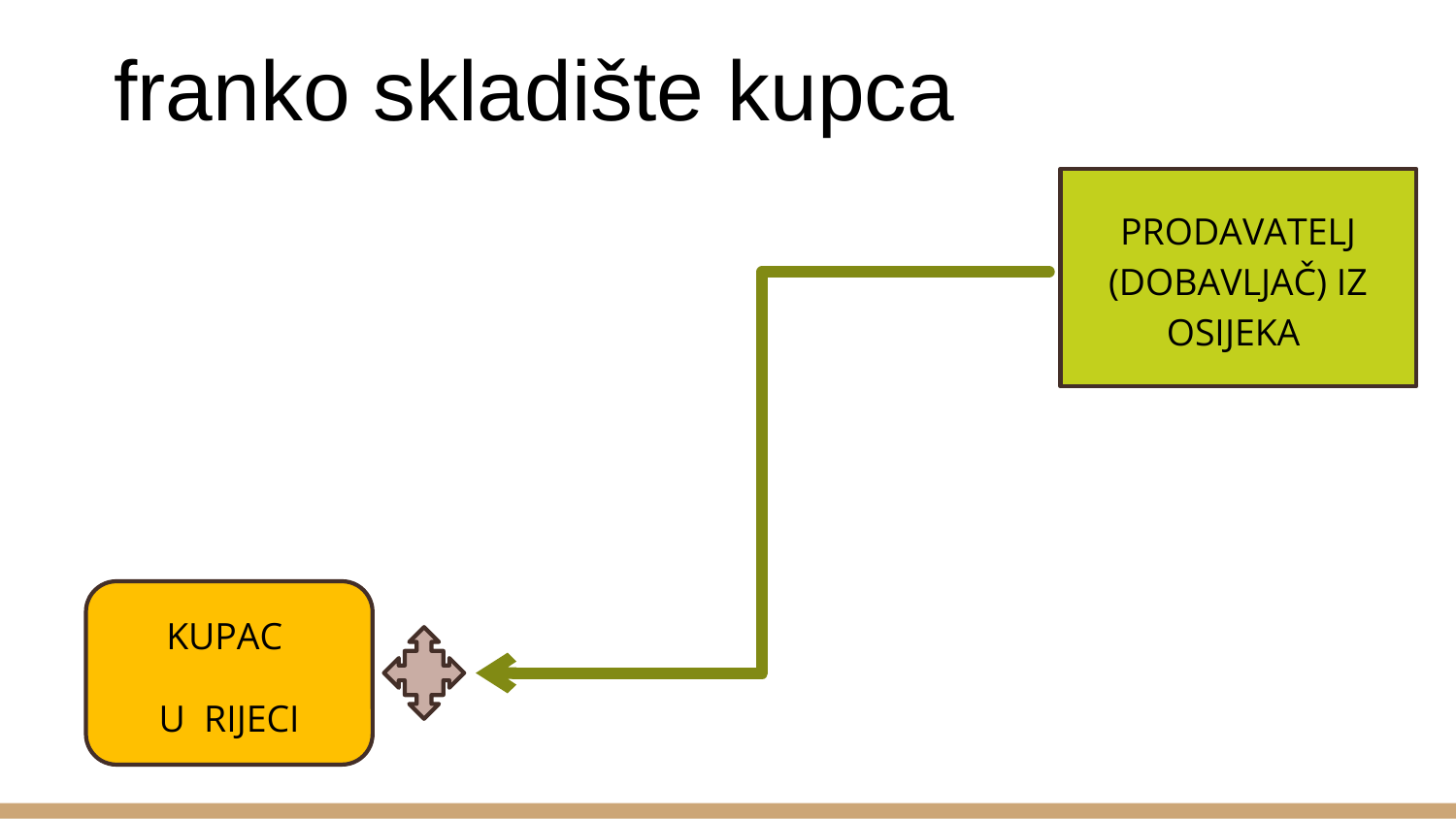

# franko skladište kupca
PRODAVATELJ (DOBAVLJAČ) IZ OSIJEKA
KUPAC
U  RIJECI